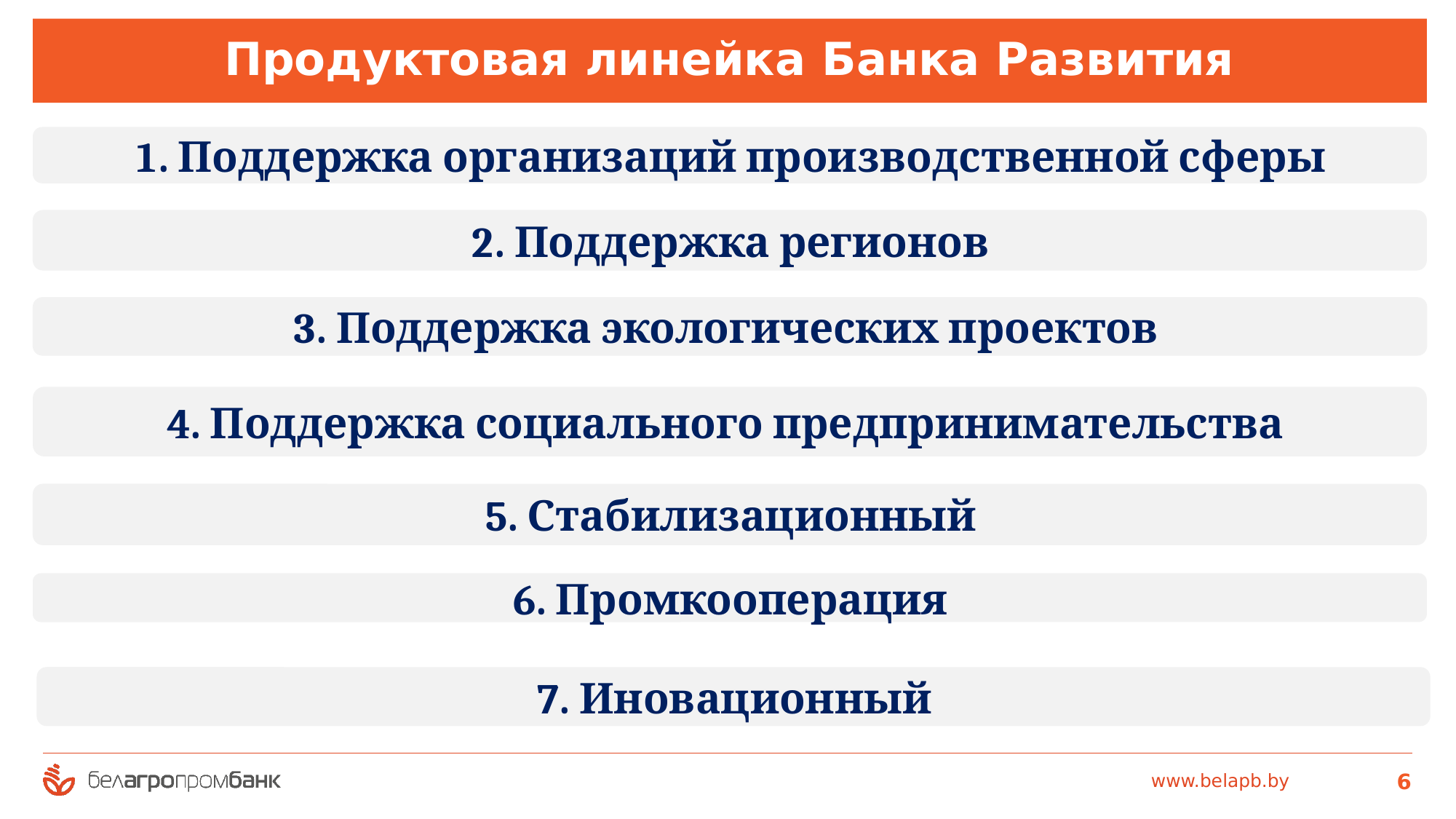

# Продуктовая линейка Банка Развития
1. Поддержка организаций производственной сферы
2. Поддержка регионов
3. Поддержка экологических проектов
4. Поддержка социального предпринимательства
5. Стабилизационный
6. Промкооперация

7. Иновационный